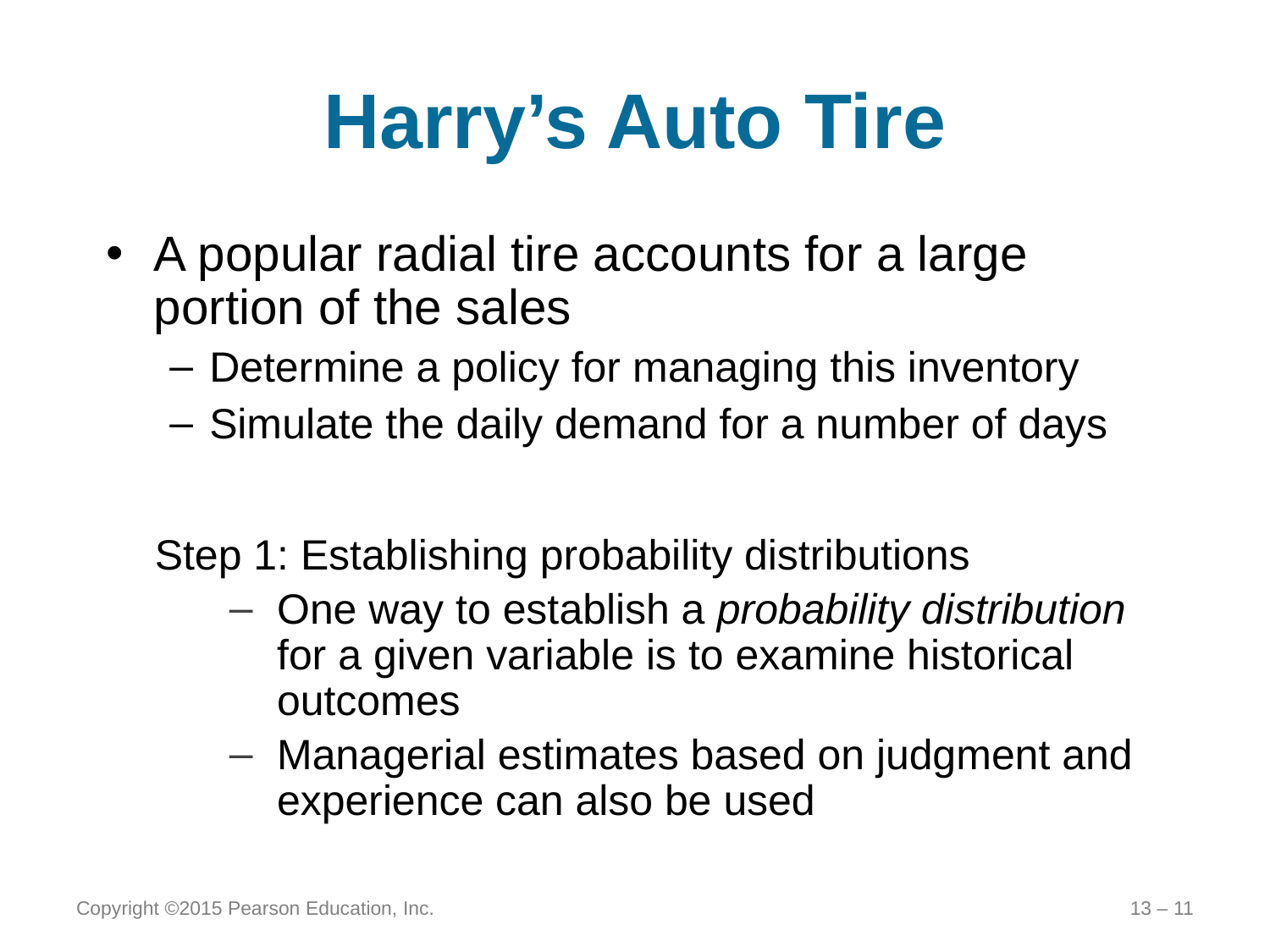

# Harry’s Auto Tire
A popular radial tire accounts for a large portion of the sales
Determine a policy for managing this inventory
Simulate the daily demand for a number of days
Step 1: Establishing probability distributions
One way to establish a probability distribution for a given variable is to examine historical outcomes
Managerial estimates based on judgment and experience can also be used
Copyright ©2015 Pearson Education, Inc.
13 – 11